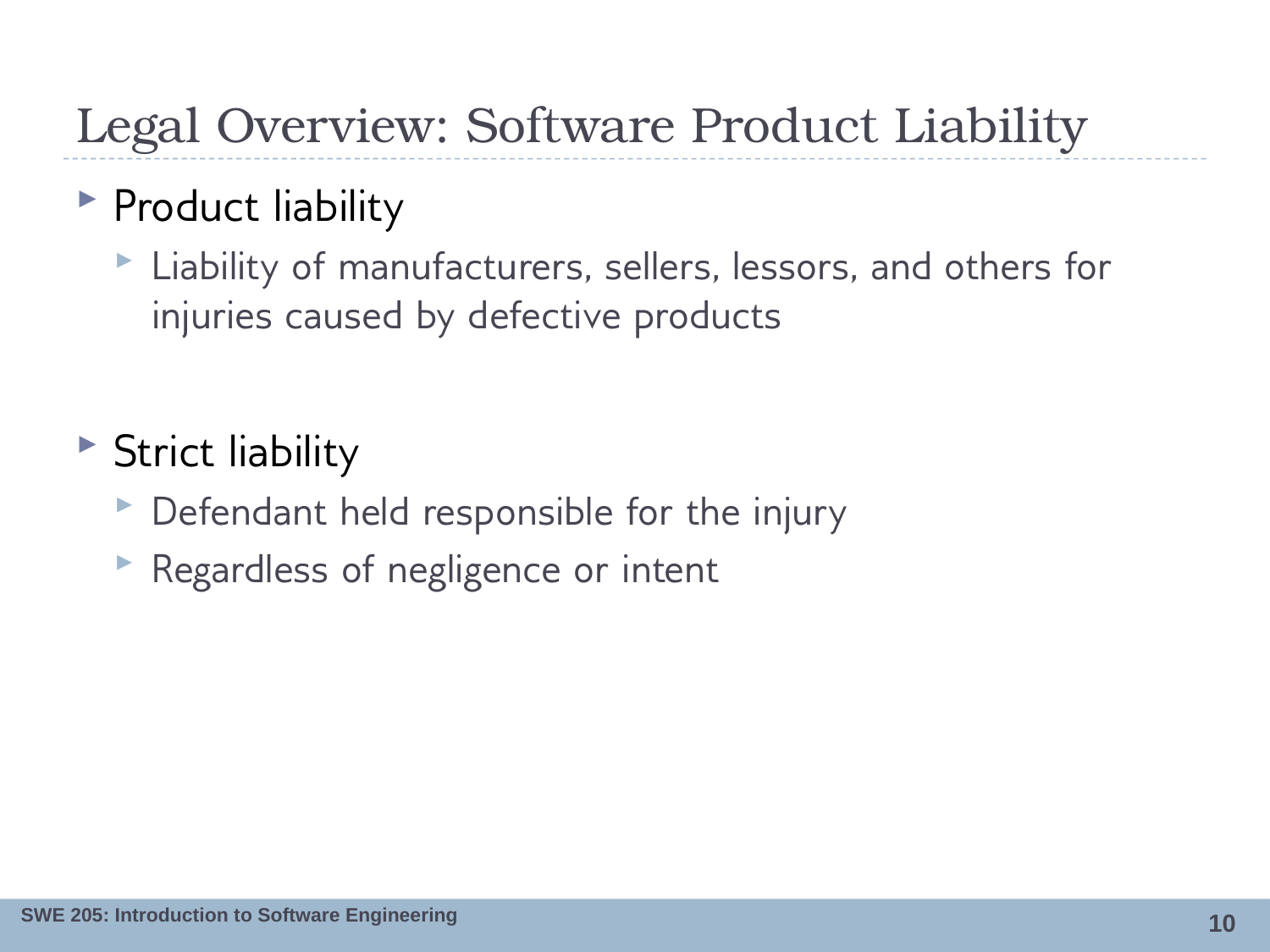

# Legal Overview: Software Product Liability
Product liability
Liability of manufacturers, sellers, lessors, and others for injuries caused by defective products

Strict liability
Defendant held responsible for the injury
Regardless of negligence or intent

10